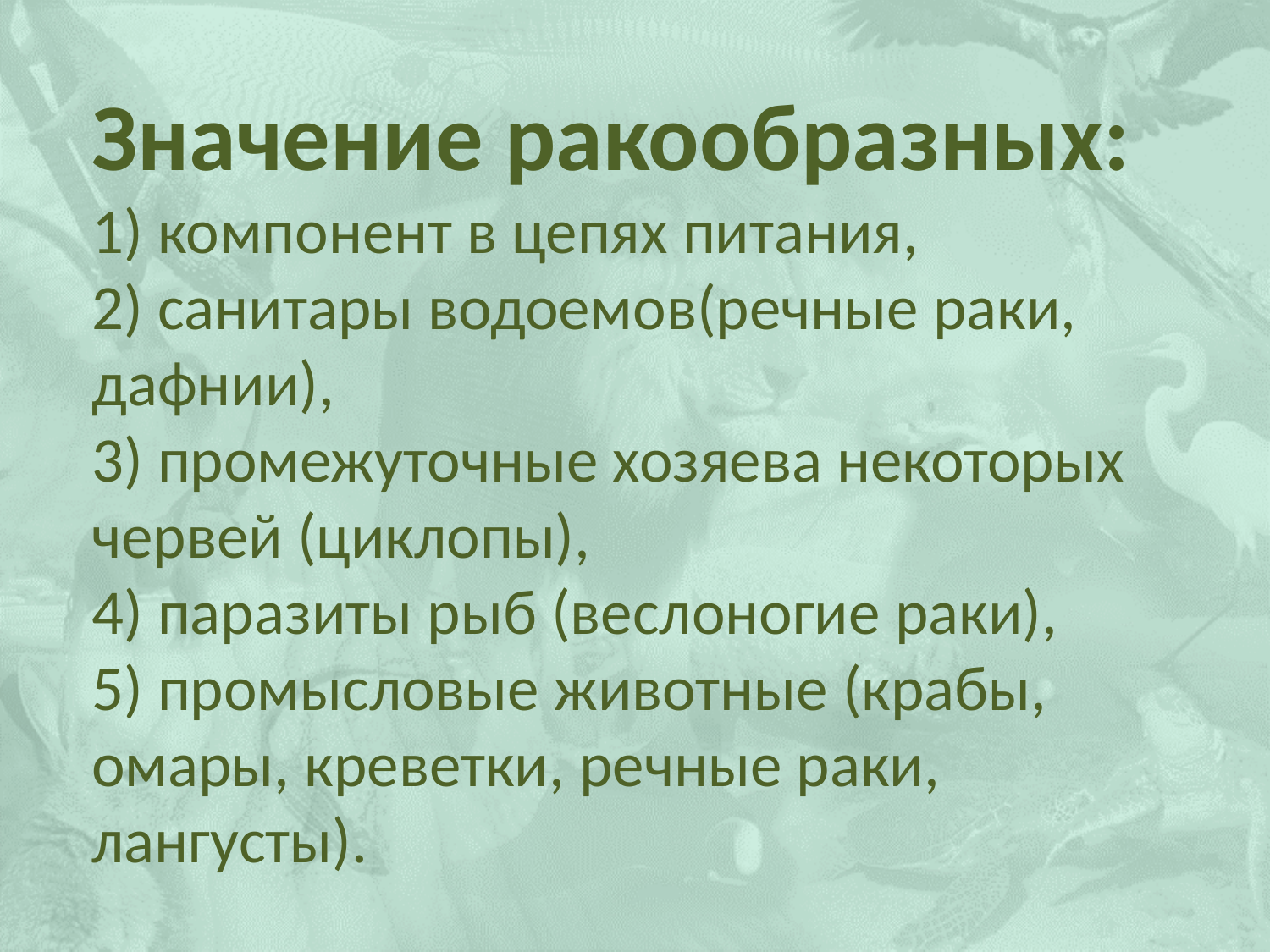

Значение ракообразных:
1) компонент в цепях питания,
2) санитары водоемов(речные раки, дафнии),
3) промежуточные хозяева некоторых червей (циклопы),
4) паразиты рыб (веслоногие раки),
5) промысловые животные (крабы, омары, креветки, речные раки, лангусты).